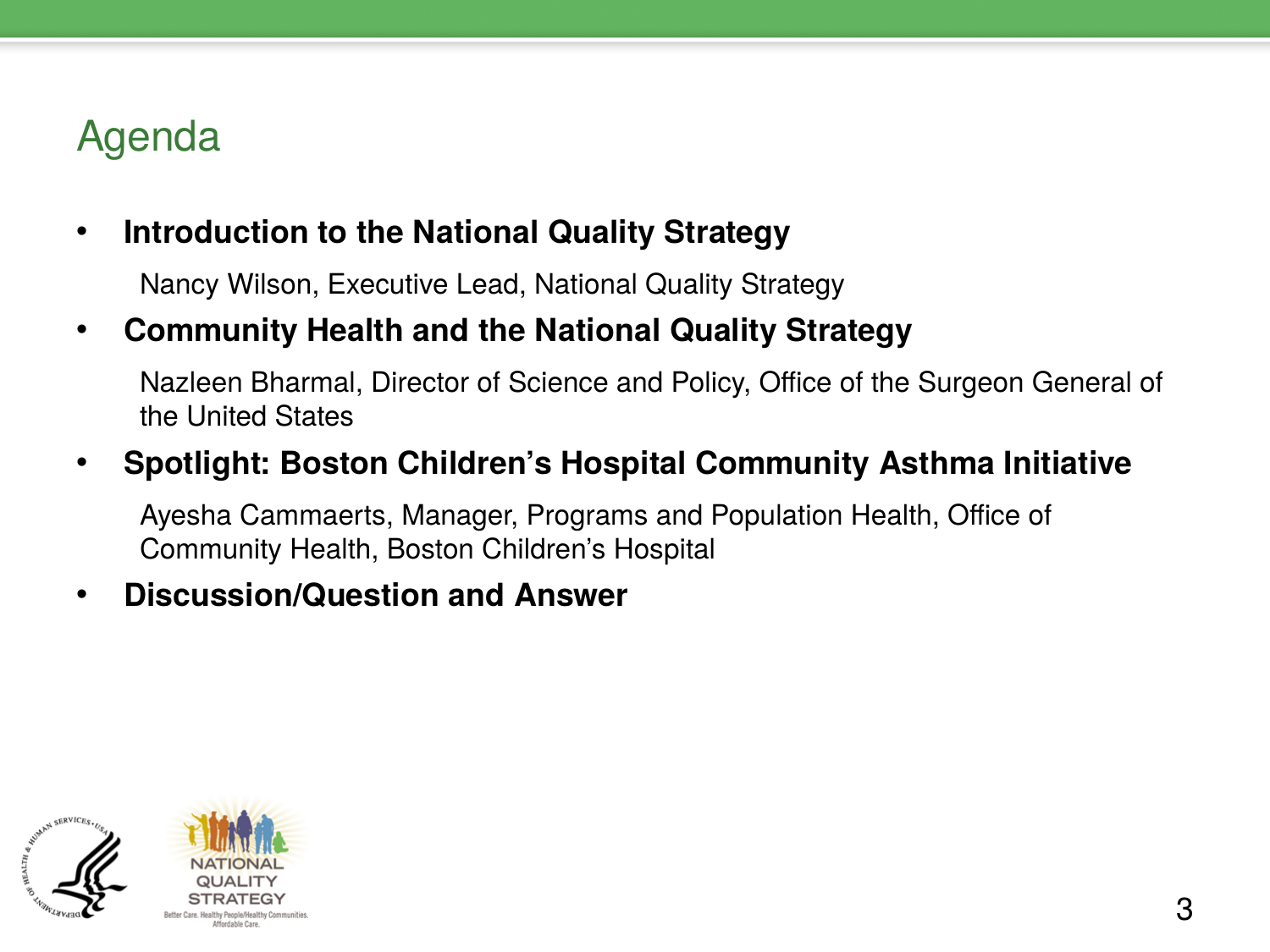

# Agenda
Introduction to the National Quality Strategy
Nancy Wilson, Executive Lead, National Quality Strategy
Community Health and the National Quality Strategy
Nazleen Bharmal, Director of Science and Policy, Office of the Surgeon General of the United States
Spotlight: Boston Children’s Hospital Community Asthma Initiative
Ayesha Cammaerts, Manager, Programs and Population Health, Office of Community Health, Boston Children’s Hospital
Discussion/Question and Answer

3